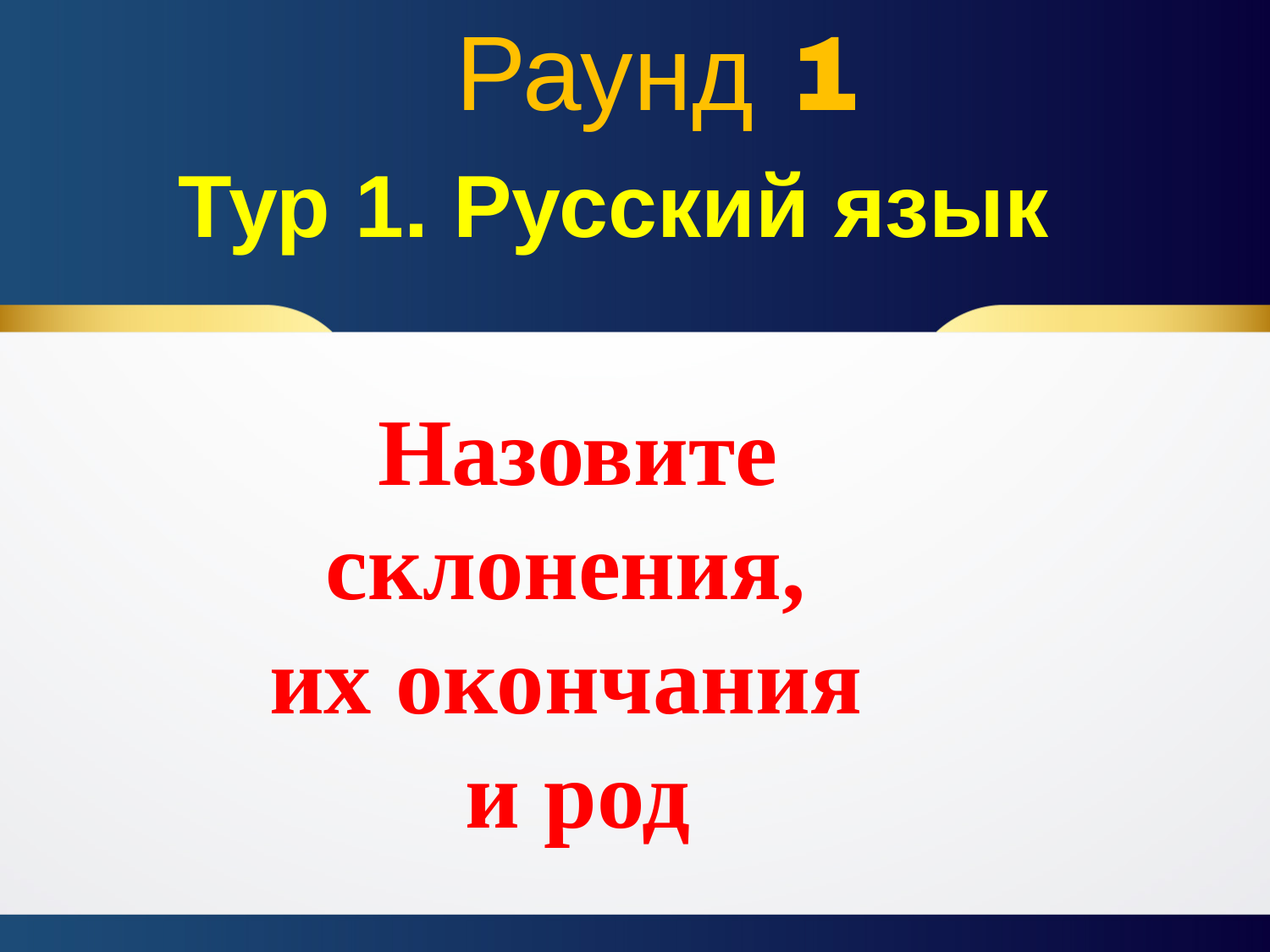

# Раунд 1
Тур 1. Русский язык
Назовите склонения,
их окончания
и род